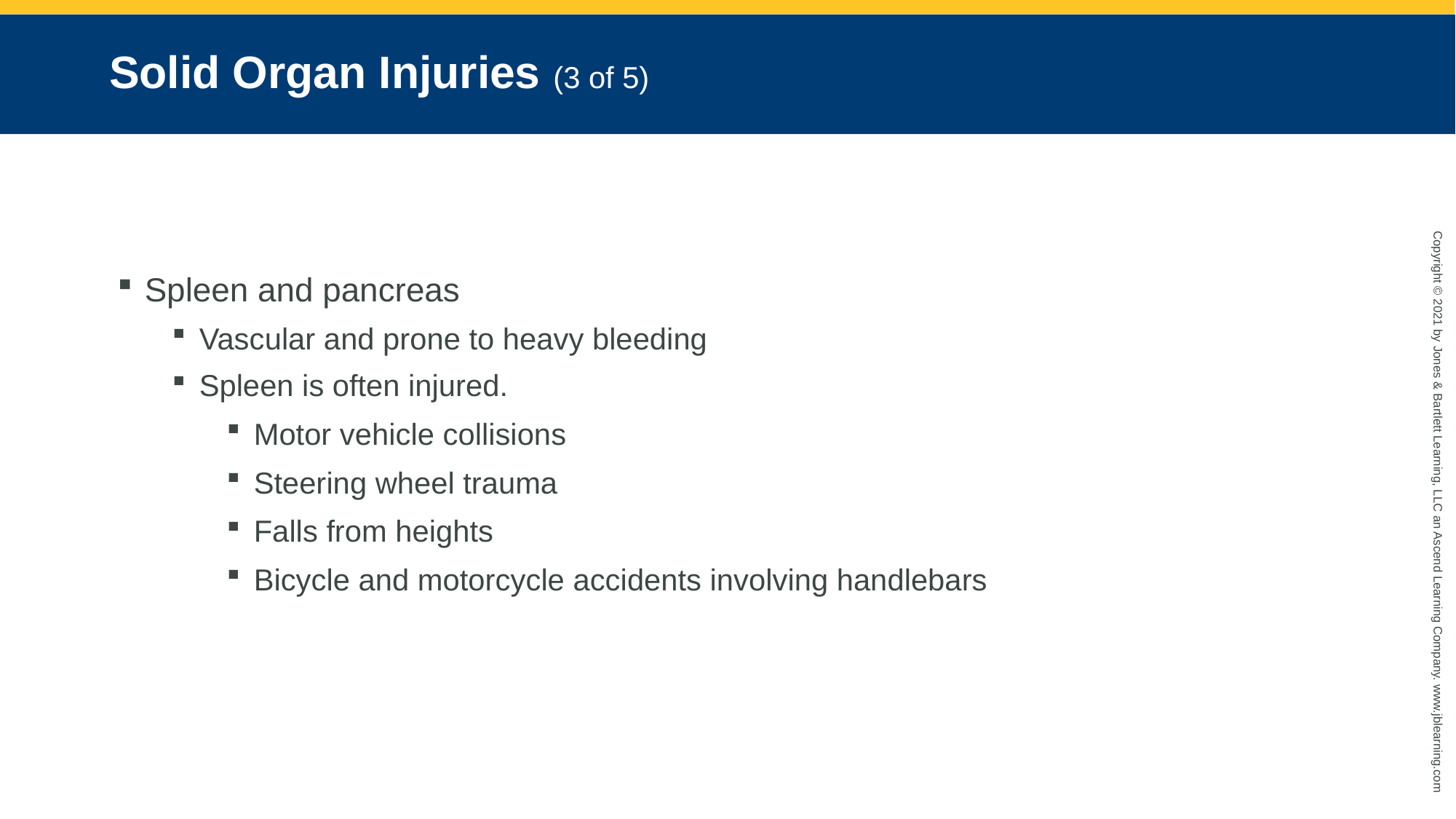

# Solid Organ Injuries (3 of 5)
Spleen and pancreas
Vascular and prone to heavy bleeding
Spleen is often injured.
Motor vehicle collisions
Steering wheel trauma
Falls from heights
Bicycle and motorcycle accidents involving handlebars